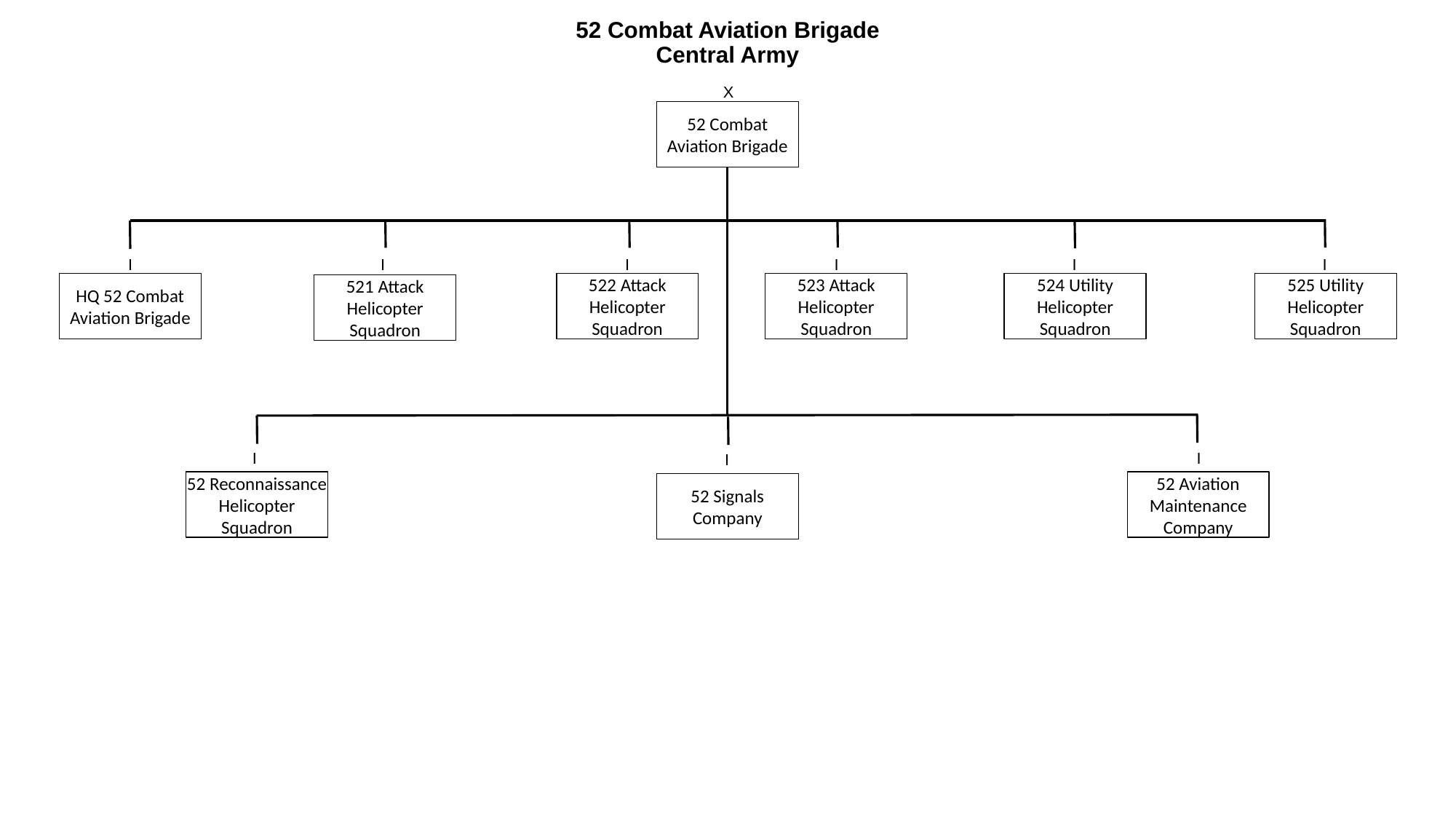

# 52 Combat Aviation Brigade Central Army
X
52 Combat Aviation Brigade
I
I
I
I
I
I
HQ 52 Combat Aviation Brigade
522 Attack Helicopter Squadron
523 Attack Helicopter Squadron
524 Utility Helicopter Squadron
525 Utility Helicopter Squadron
521 Attack Helicopter Squadron
I
I
I
52 Reconnaissance Helicopter Squadron
52 Aviation Maintenance Company
52 Signals Company